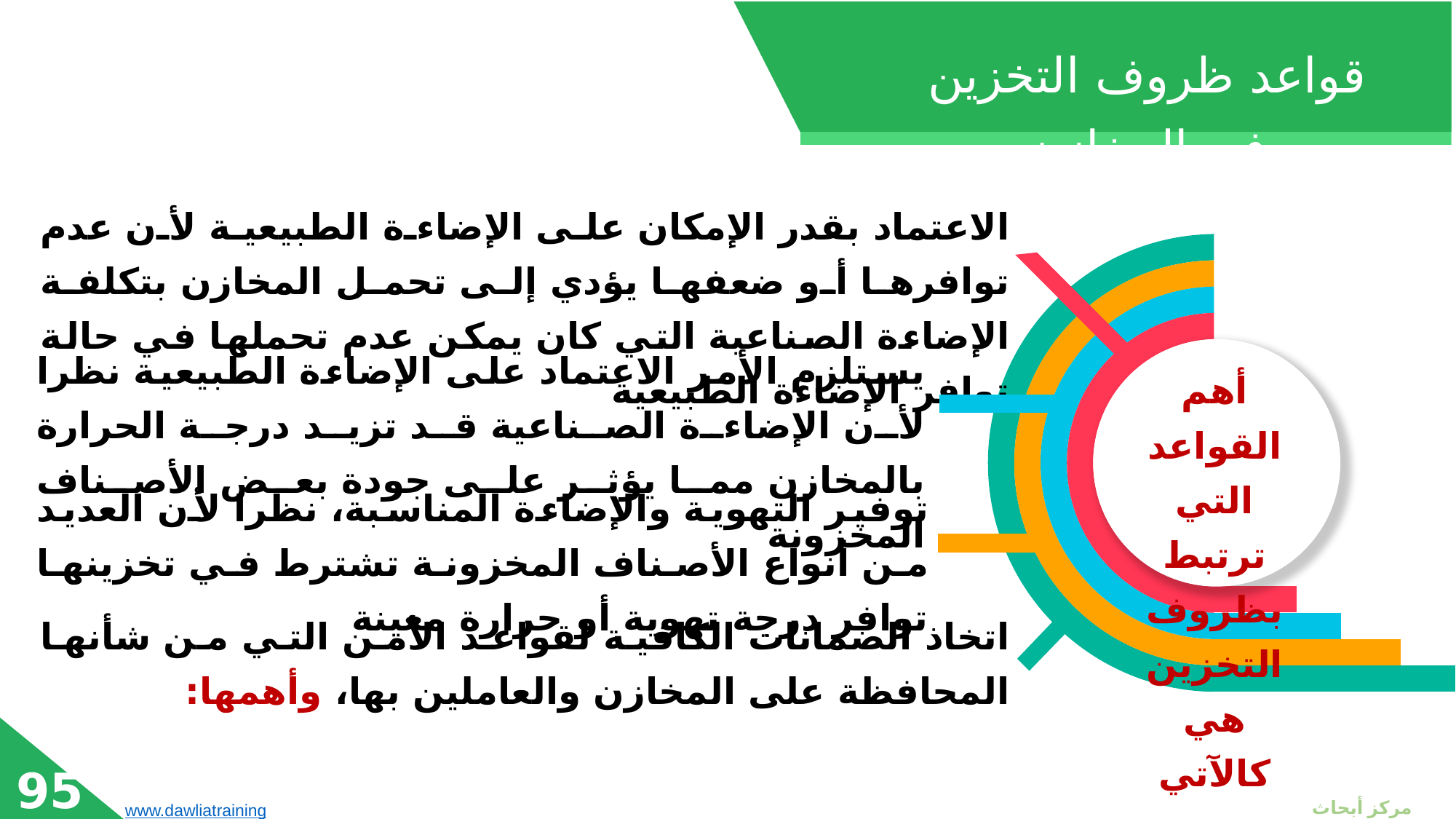

قواعد ظروف التخزين في المخازن
الاعتماد بقدر الإمكان على الإضاءة الطبيعية لأن عدم توافرها أو ضعفها يؤدي إلى تحمل المخازن بتكلفة الإضاءة الصناعية التي كان يمكن عدم تحملها في حالة توافر الإضاءة الطبيعية

أهم القواعد التي ترتبط بظروف التخزين هي كالآتي
يستلزم الأمر الاعتماد على الإضاءة الطبيعية نظرا لأن الإضاءة الصناعية قد تزيد درجة الحرارة بالمخازن مما يؤثر على جودة بعض الأصناف المخزونة

توفير التهوية والإضاءة المناسبة، نظرا لأن العديد من أنواع الأصناف المخزونة تشترط في تخزينها توافر درجة تهوية أو حرارة معينة

اتخاذ الضمانات الكافية لقواعد الأمن التي من شأنها المحافظة على المخازن والعاملين بها، وأهمها:

95
مركز أبحاث الدولية للتدريب
www.dawliatraining.com